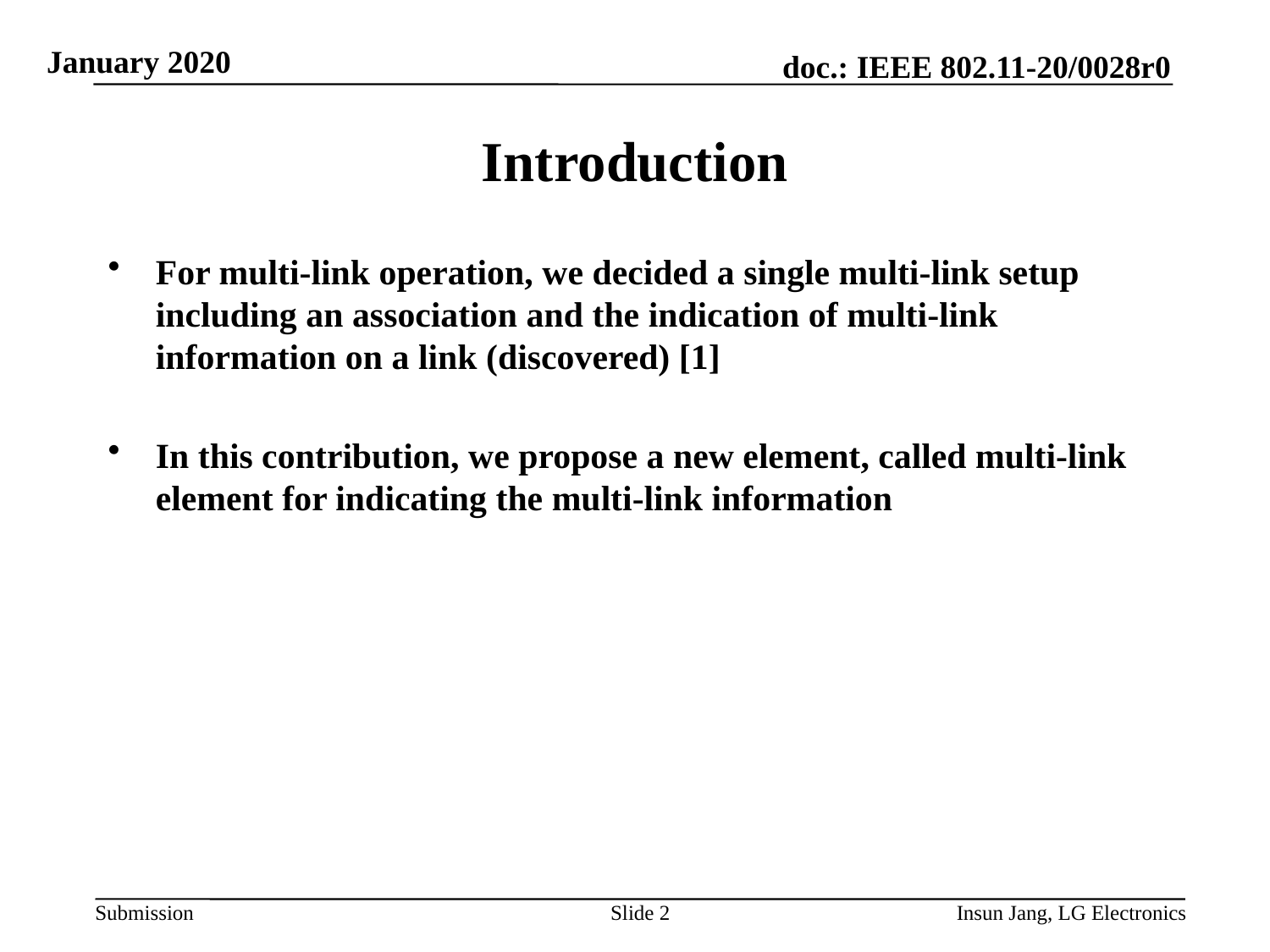

# Introduction
For multi-link operation, we decided a single multi-link setup including an association and the indication of multi-link information on a link (discovered) [1]

In this contribution, we propose a new element, called multi-link element for indicating the multi-link information

Slide 2
Insun Jang, LG Electronics